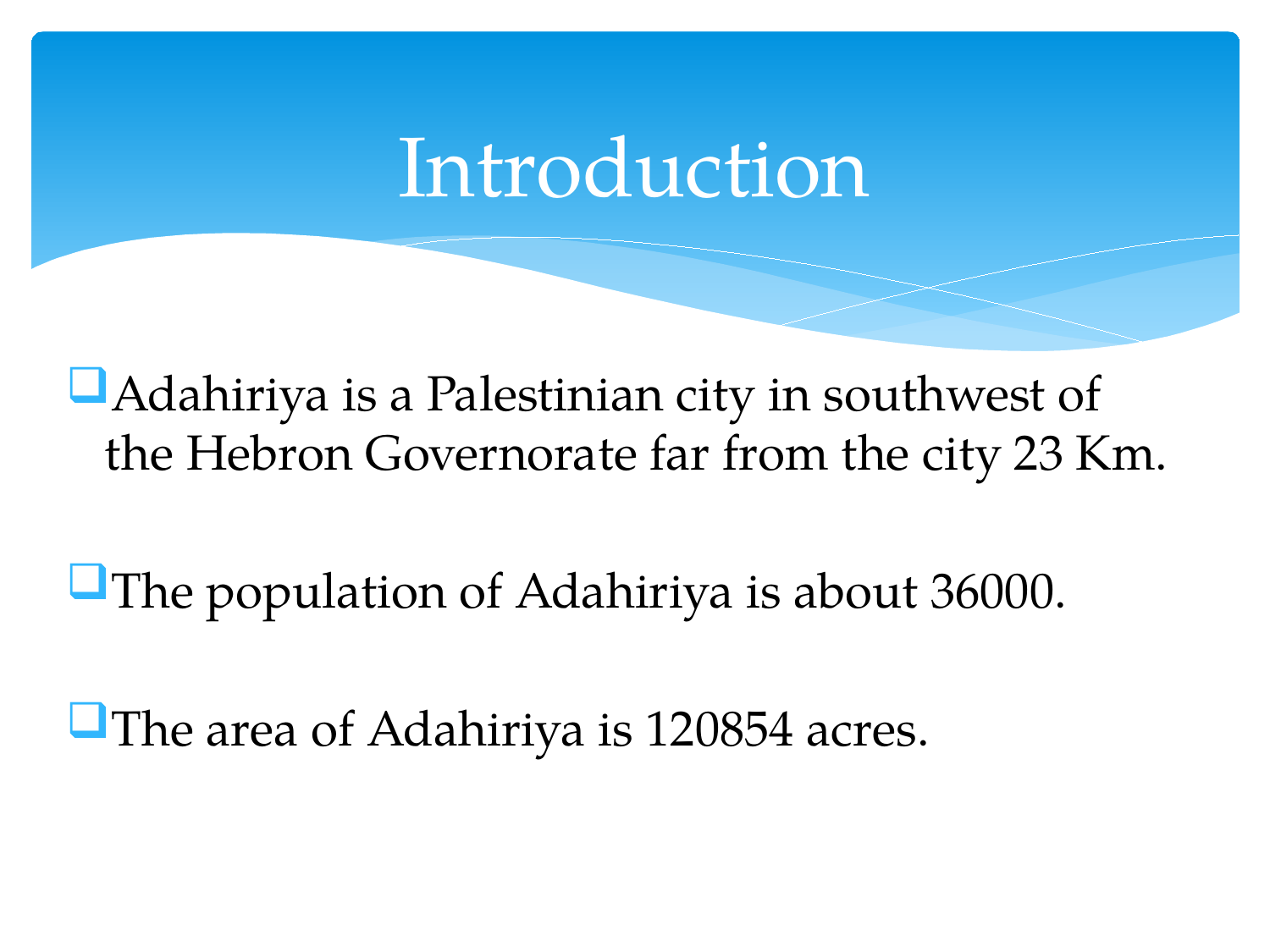

Introduction

Adahiriya is a Palestinian city in southwest of  the Hebron Governorate far from the city 23 Km.

The population of Adahiriya is about 36000.

The area of Adahiriya is 120854 acres.